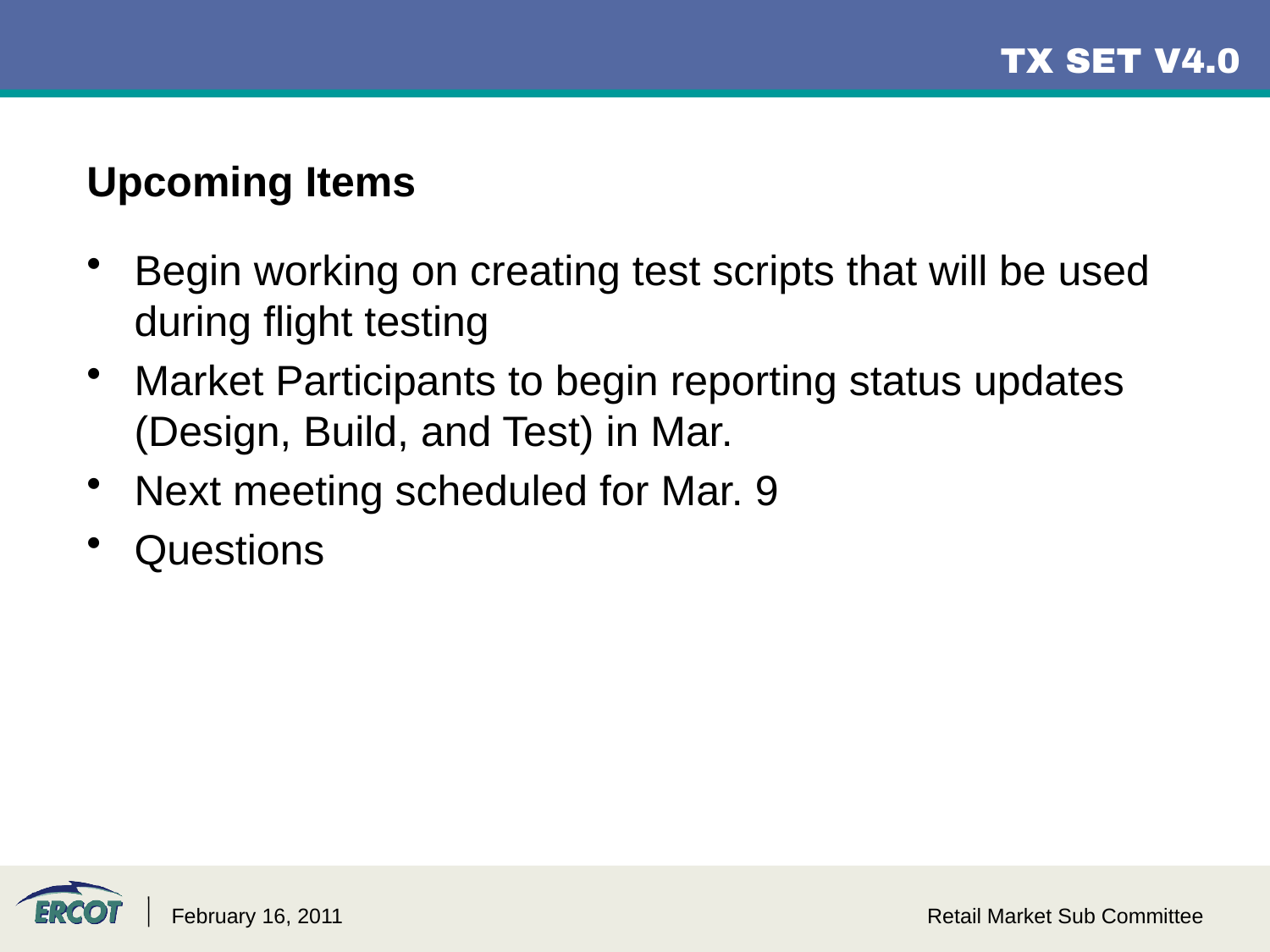

# TX SET V4.0

Upcoming Items

Begin working on creating test scripts that will be used during flight testing
Market Participants to begin reporting status updates (Design, Build, and Test) in Mar.
Next meeting scheduled for Mar. 9
Questions

February 16, 2011
Retail Market Sub Committee